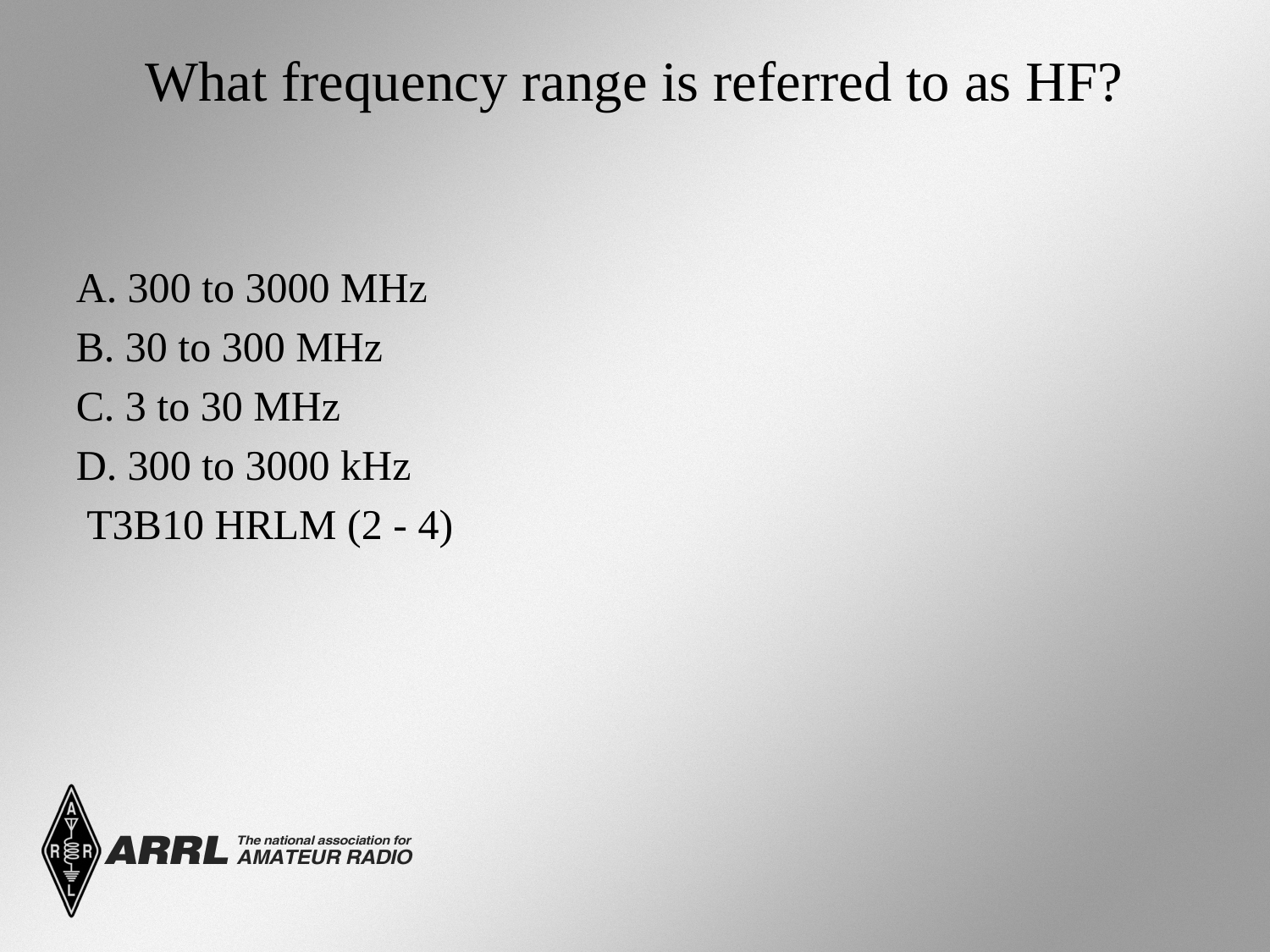

# What frequency range is referred to as HF?
A. 300 to 3000 MHz
B. 30 to 300 MHz
C. 3 to 30 MHz
D. 300 to 3000 kHz
 T3B10 HRLM (2 - 4)